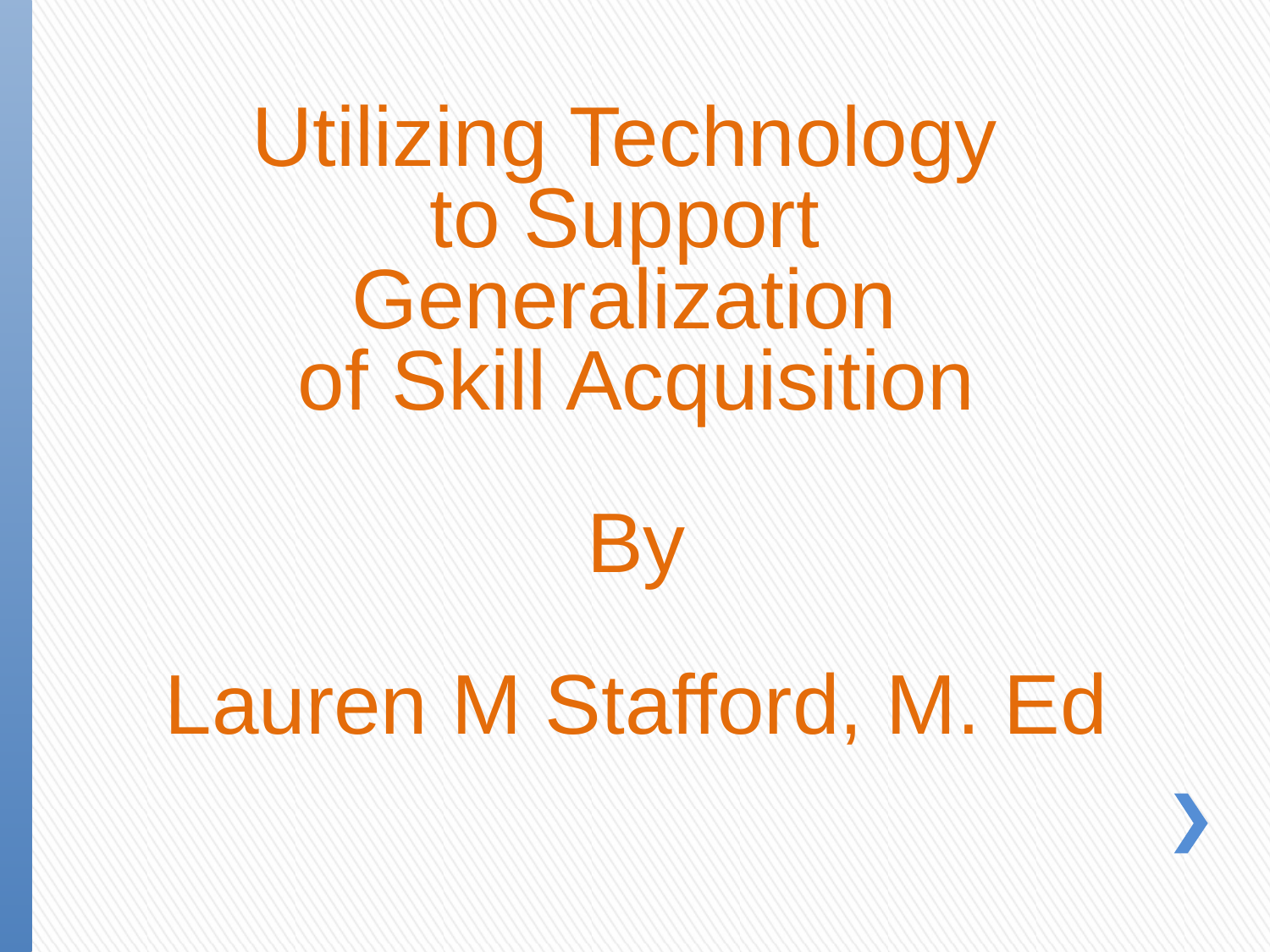

Utilizing Technology
to Support
Generalization
of Skill Acquisition

By

Lauren M Stafford, M. Ed